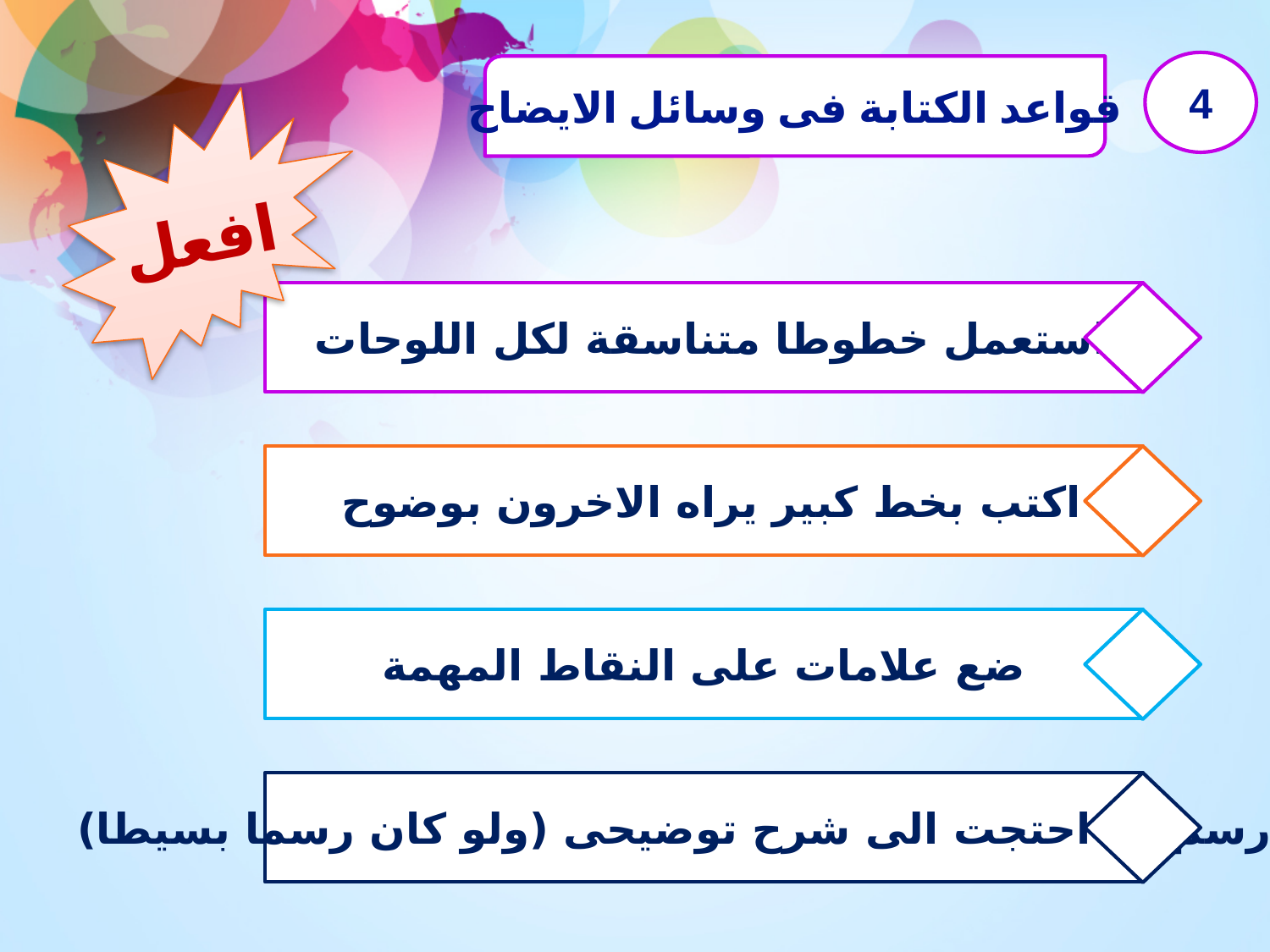

4
قواعد الكتابة فى وسائل الايضاح
افعل
استعمل خطوطا متناسقة لكل اللوحات

اكتب بخط كبير يراه الاخرون بوضوح

ضع علامات على النقاط المهمة

   ارسم ان احتجت الى شرح توضيحى (ولو كان رسما بسيطا)